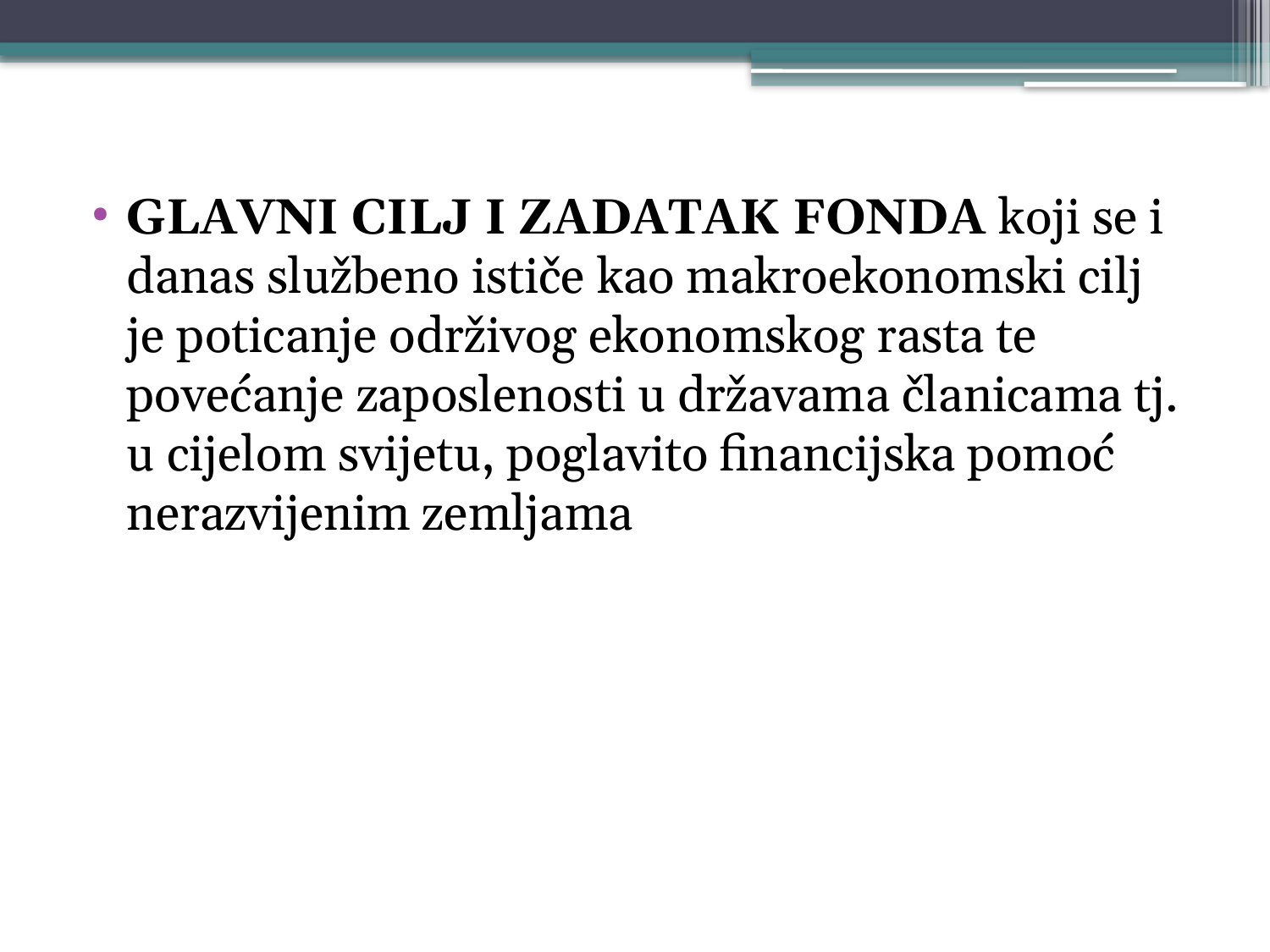

GLAVNI CILJ I ZADATAK FONDA koji se i danas službeno ističe kao makroekonomski cilj je poticanje održivog ekonomskog rasta te povećanje zaposlenosti u državama članicama tj. u cijelom svijetu, poglavito financijska pomoć nerazvijenim zemljama